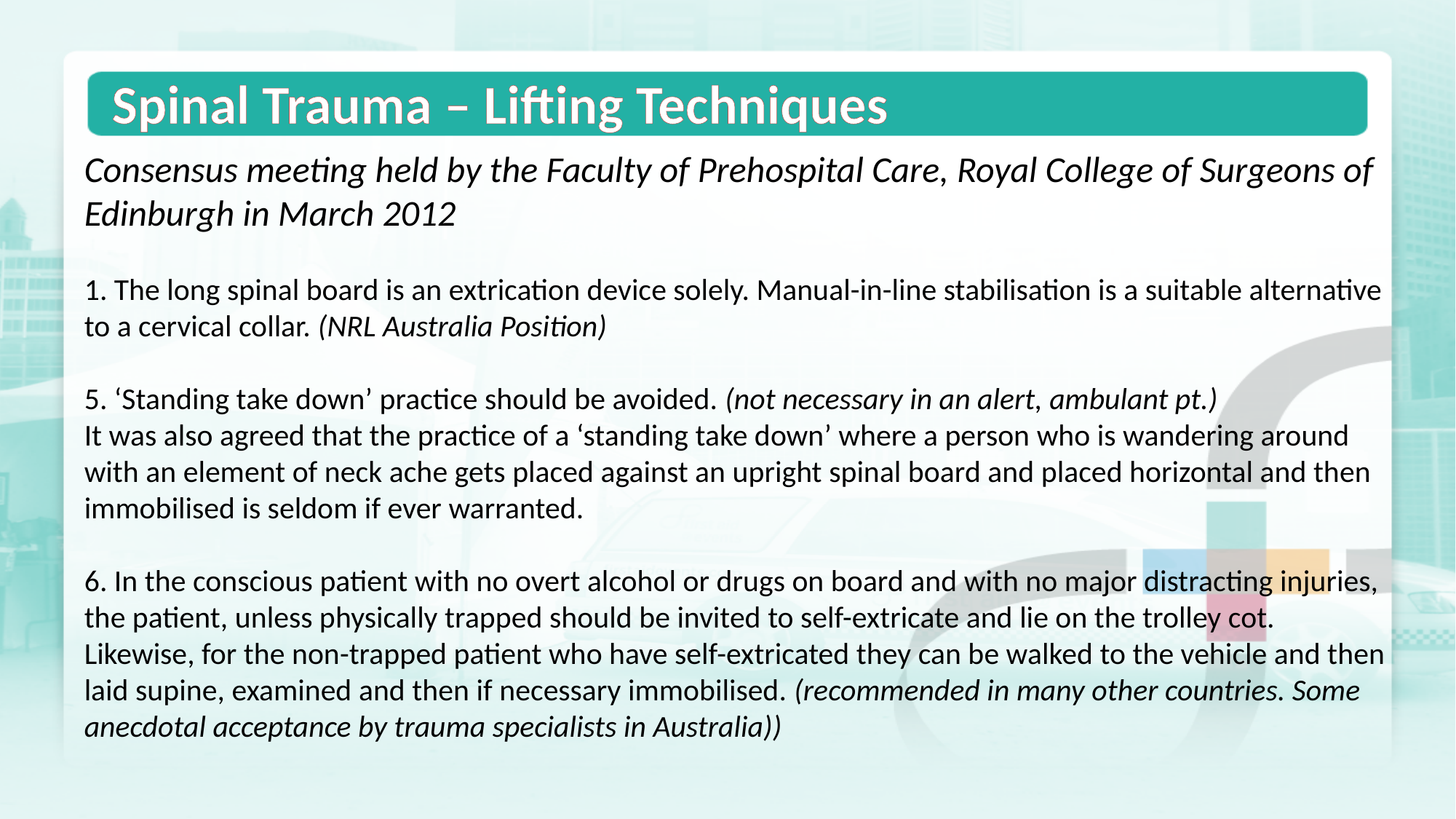

Spinal Trauma – Lifting Techniques
Consensus meeting held by the Faculty of Prehospital Care, Royal College of Surgeons of Edinburgh in March 2012

1. The long spinal board is an extrication device solely. Manual-in-line stabilisation is a suitable alternative to a cervical collar. (NRL Australia Position)

5. ‘Standing take down’ practice should be avoided. (not necessary in an alert, ambulant pt.)
It was also agreed that the practice of a ‘standing take down’ where a person who is wandering around with an element of neck ache gets placed against an upright spinal board and placed horizontal and then immobilised is seldom if ever warranted.

6. In the conscious patient with no overt alcohol or drugs on board and with no major distracting injuries, the patient, unless physically trapped should be invited to self-extricate and lie on the trolley cot. Likewise, for the non-trapped patient who have self-extricated they can be walked to the vehicle and then laid supine, examined and then if necessary immobilised. (recommended in many other countries. Some anecdotal acceptance by trauma specialists in Australia))